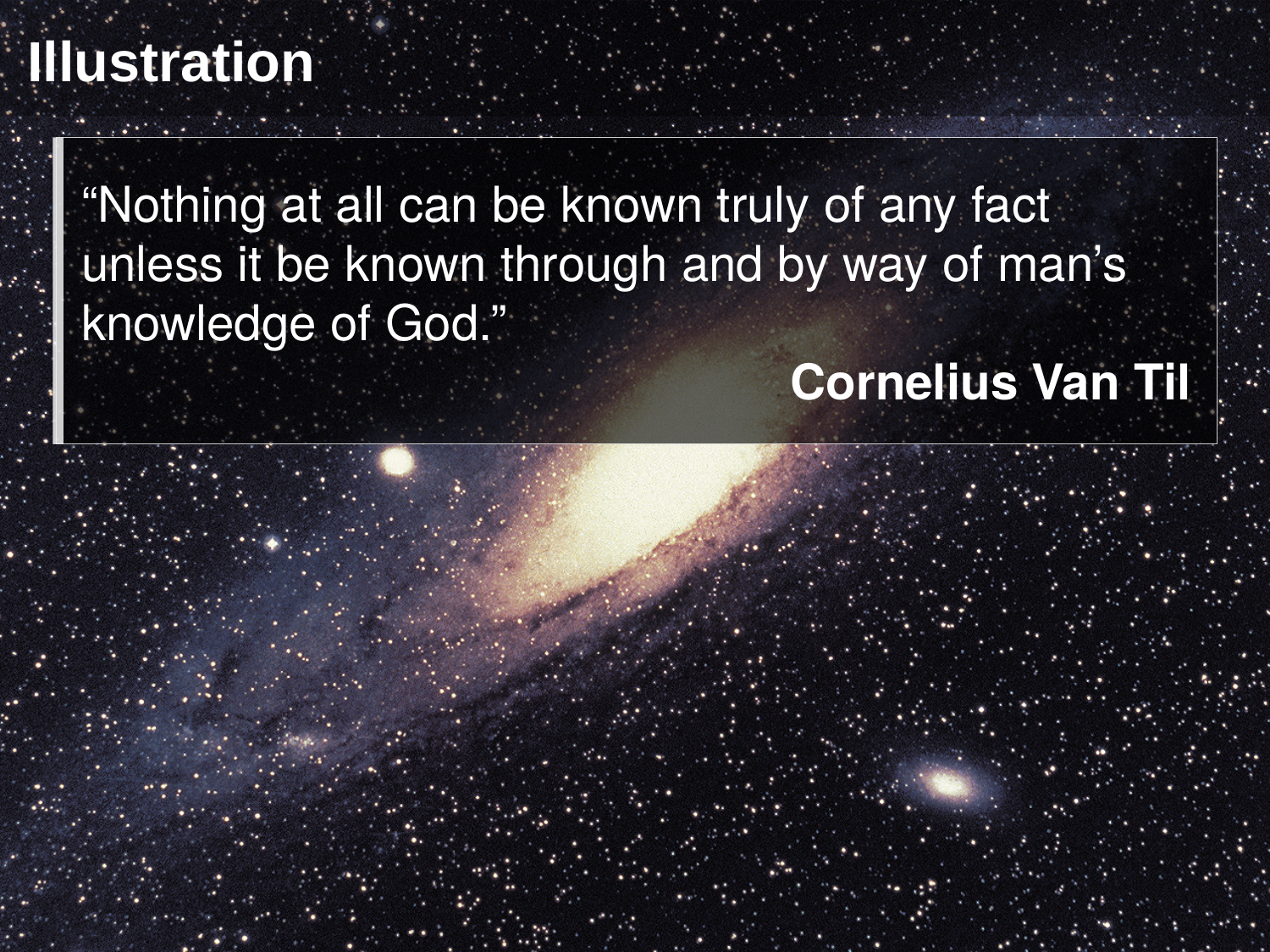

Illustration

“Nothing at all can be known truly of any fact unless it be known through and by way of man’s knowledge of God.”
Cornelius Van Til